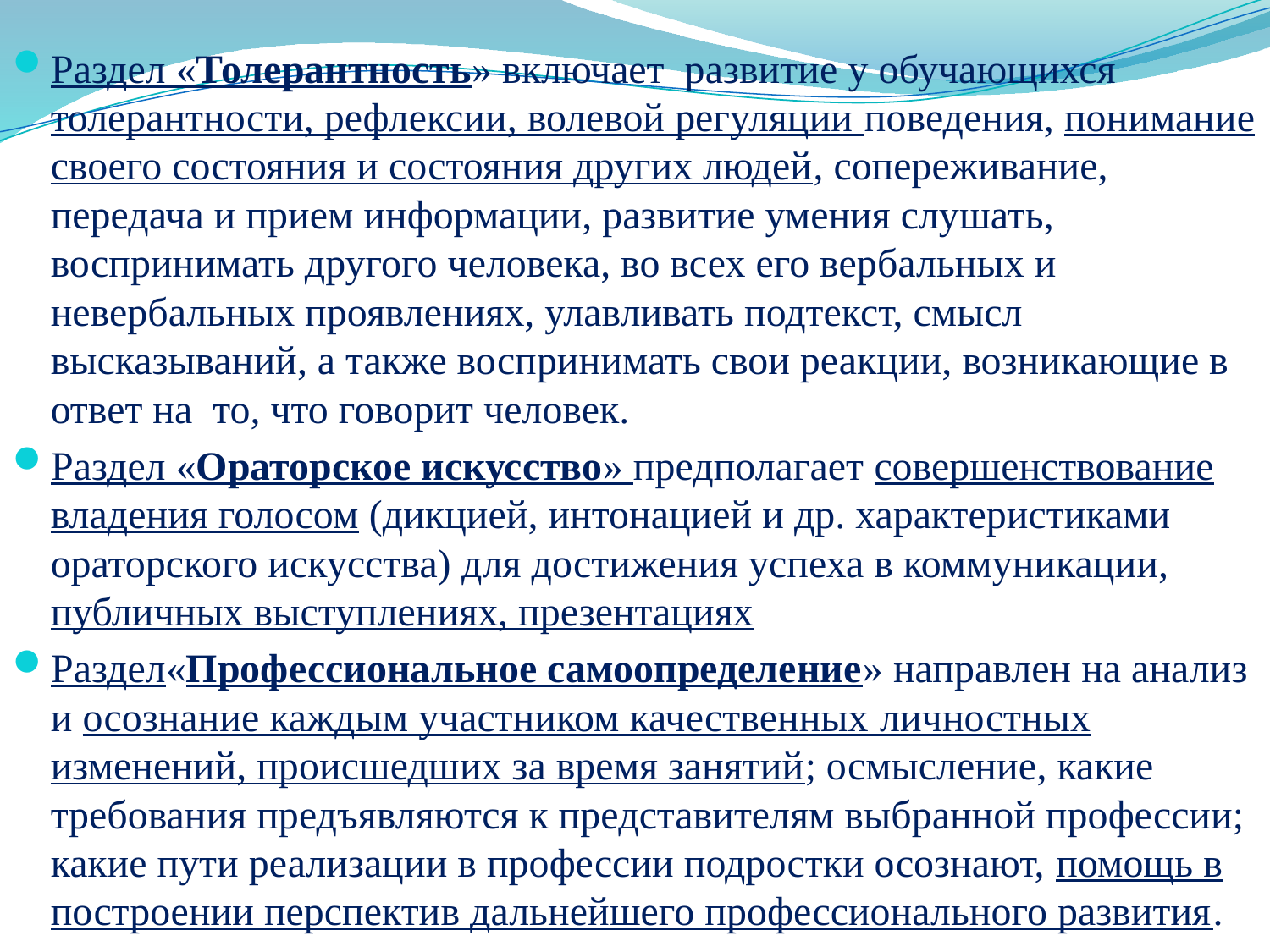

Раздел «Толерантность» включает  развитие у обучающихся толерантности, рефлексии, волевой регуляции поведения, понимание своего состояния и состояния других людей, сопереживание, передача и прием информации, развитие умения слушать, воспринимать другого человека, во всех его вербальных и невербальных проявлениях, улавливать подтекст, смысл высказываний, а также воспринимать свои реакции, возникающие в ответ на  то, что говорит человек.
Раздел «Ораторское искусство» предполагает совершенствование владения голосом (дикцией, интонацией и др. характеристиками ораторского искусства) для достижения успеха в коммуникации, публичных выступлениях, презентациях
Раздел«Профессиональное самоопределение» направлен на анализ и осознание каждым участником качественных личностных изменений, происшедших за время занятий; осмысление, какие требования предъявляются к представителям выбранной профессии; какие пути реализации в профессии подростки осознают, помощь в построении перспектив дальнейшего профессионального развития.